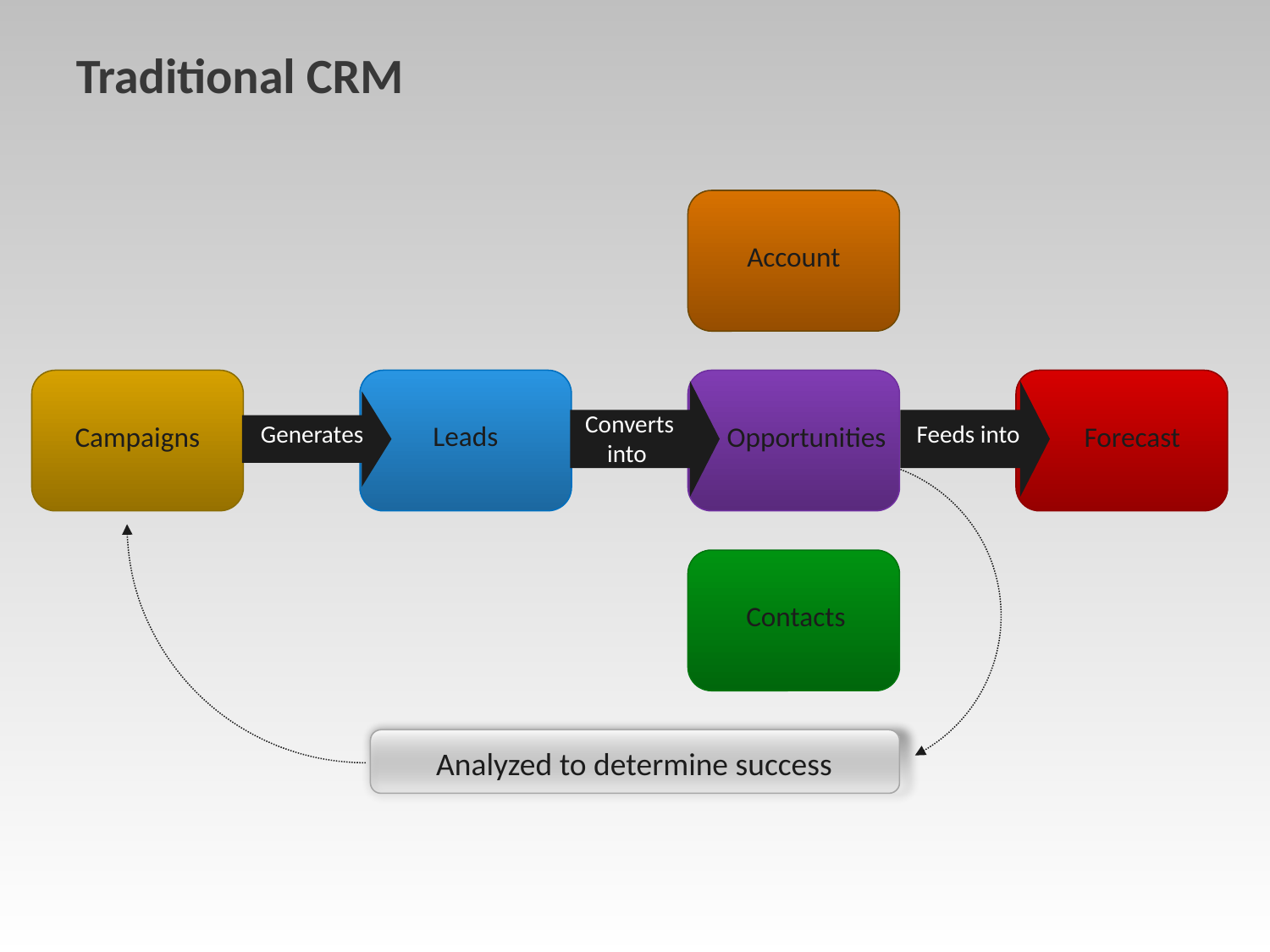

Traditional CRM

Account

Converts into
Leads
Campaigns
Generates
Opportunities
Feeds into
Forecast

Contacts

Analyzed to determine success